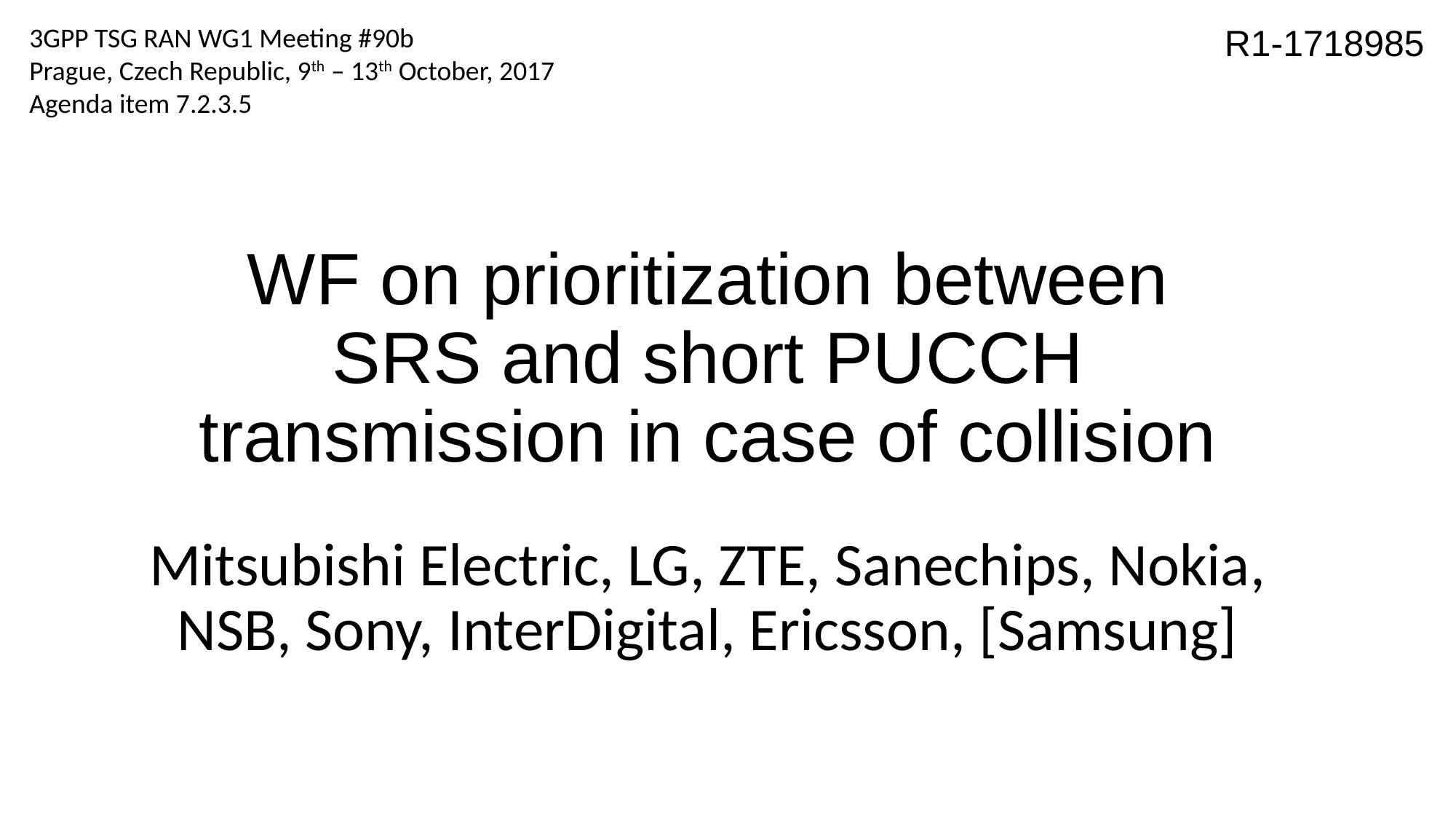

3GPP TSG RAN WG1 Meeting #90b
Prague, Czech Republic, 9th – 13th October, 2017
Agenda item 7.2.3.5
R1-1718985
# WF on prioritization between SRS and short PUCCH transmission in case of collision
Mitsubishi Electric, LG, ZTE, Sanechips, Nokia, NSB, Sony, InterDigital, Ericsson, [Samsung]